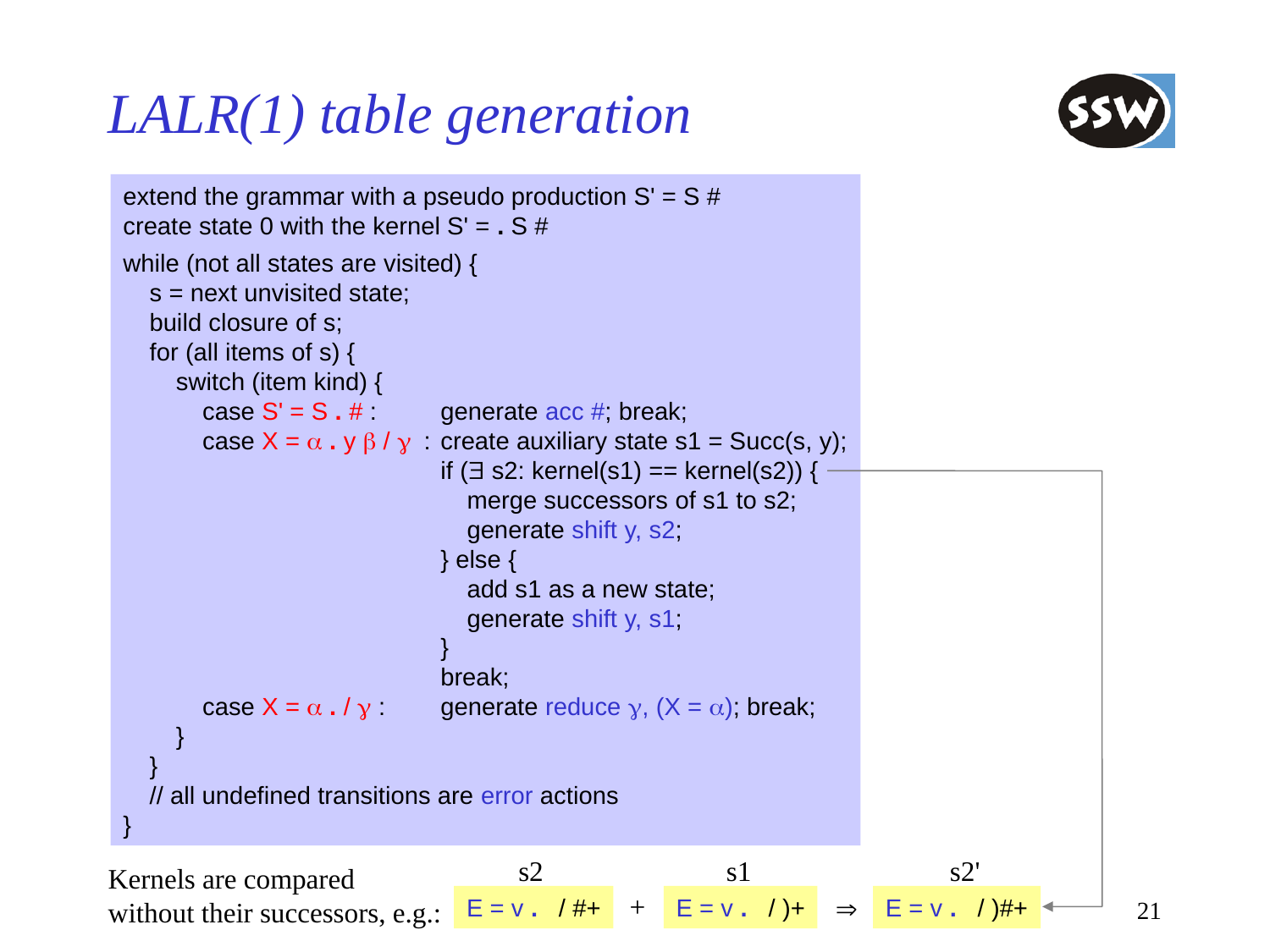

# LALR(1) table generation
extend the grammar with a pseudo production S' = S #
create state 0 with the kernel S' = . S #
while (not all states are visited) {
	s = next unvisited state;
	build closure of s;
	for (all items of s) {
		switch (item kind) {
			case S' = S . # :	generate acc #; break;
			case X = α . y β / γ :	create auxiliary state s1 = Succ(s, y);
				if (∃ s2: kernel(s1) == kernel(s2)) {
					merge successors of s1 to s2;
					generate shift y, s2;
				} else {
					add s1 as a new state;
					generate shift y, s1;
				}
				break;
			case X = α . / γ :	generate reduce γ, (X = α); break;
		}
	}
	// all undefined transitions are error actions
}

s2
s1
s2'
Kernels are compared
without their successors, e.g.:
+
⇒
E = v .   / #+
E = v .   / )+
E = v .   / )#+
21